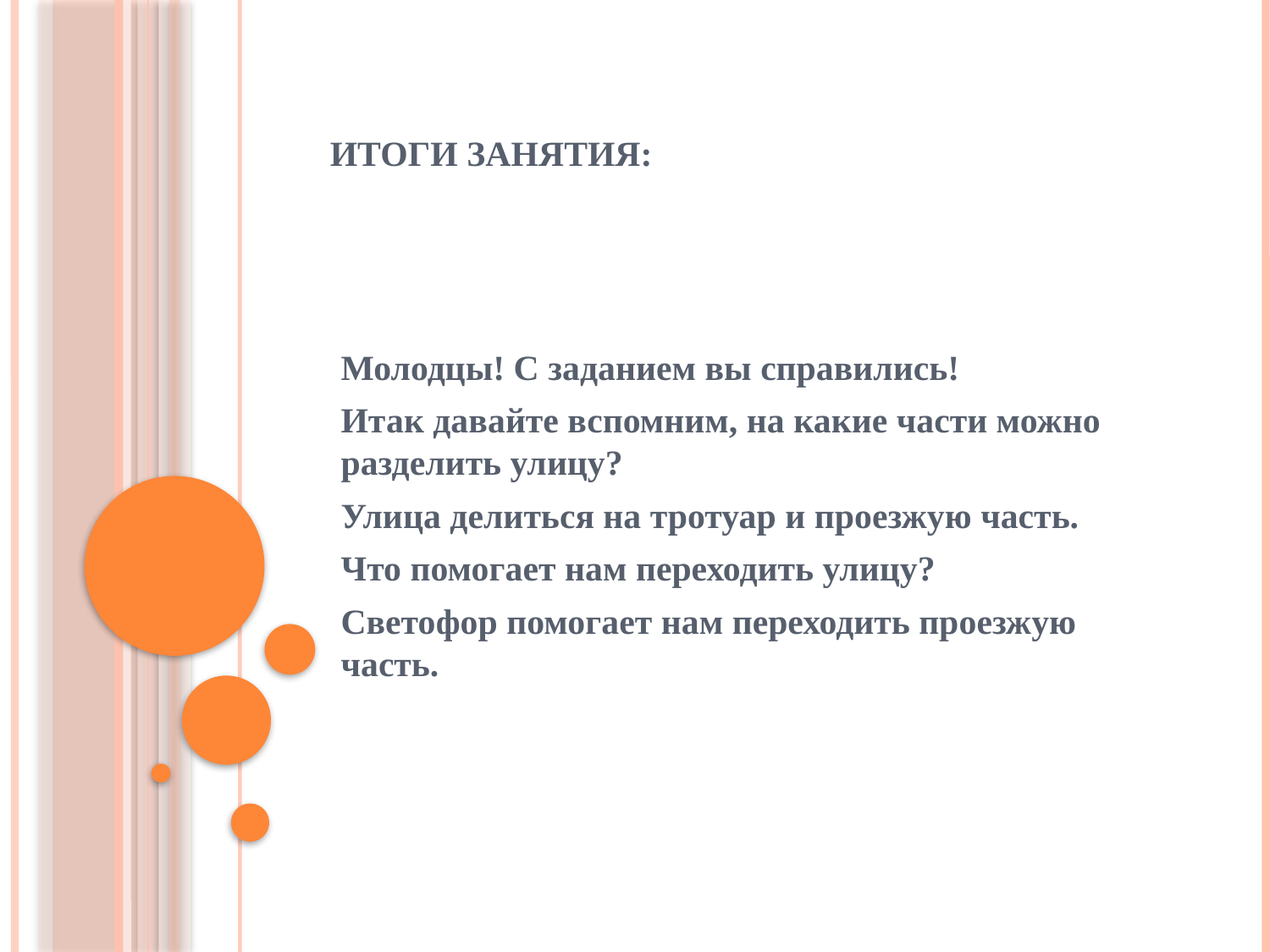

# Итоги занятия:
Молодцы! С заданием вы справились!
Итак давайте вспомним, на какие части можно разделить улицу?
Улица делиться на тротуар и проезжую часть.
Что помогает нам переходить улицу?
Светофор помогает нам переходить проезжую часть.